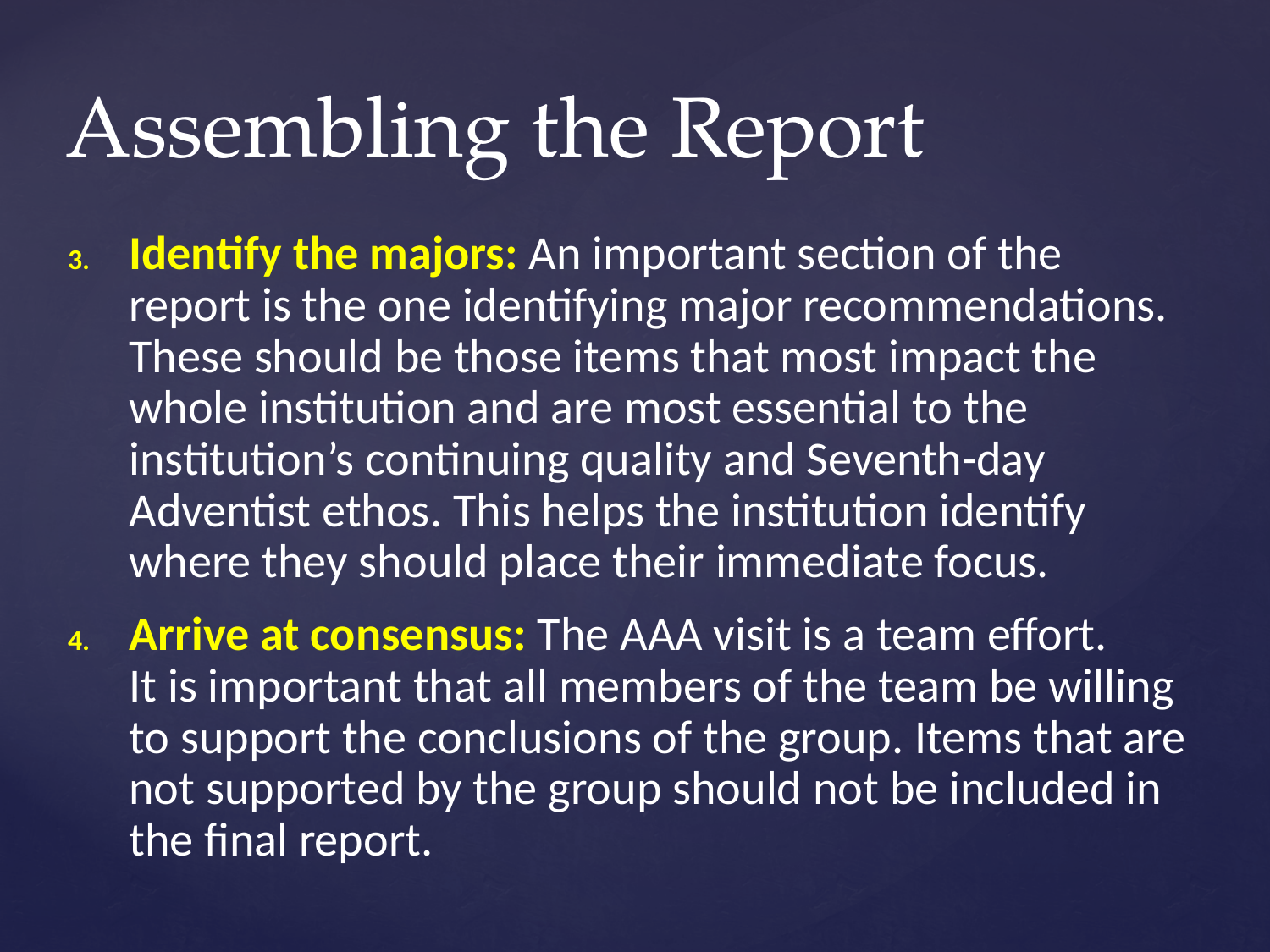

# Assembling the Report
Identify the majors: An important section of the report is the one identifying major recommendations. These should be those items that most impact the whole institution and are most essential to the institution’s continuing quality and Seventh-day Adventist ethos. This helps the institution identify where they should place their immediate focus.
Arrive at consensus: The AAA visit is a team effort.
It is important that all members of the team be willing to support the conclusions of the group. Items that are not supported by the group should not be included in the final report.